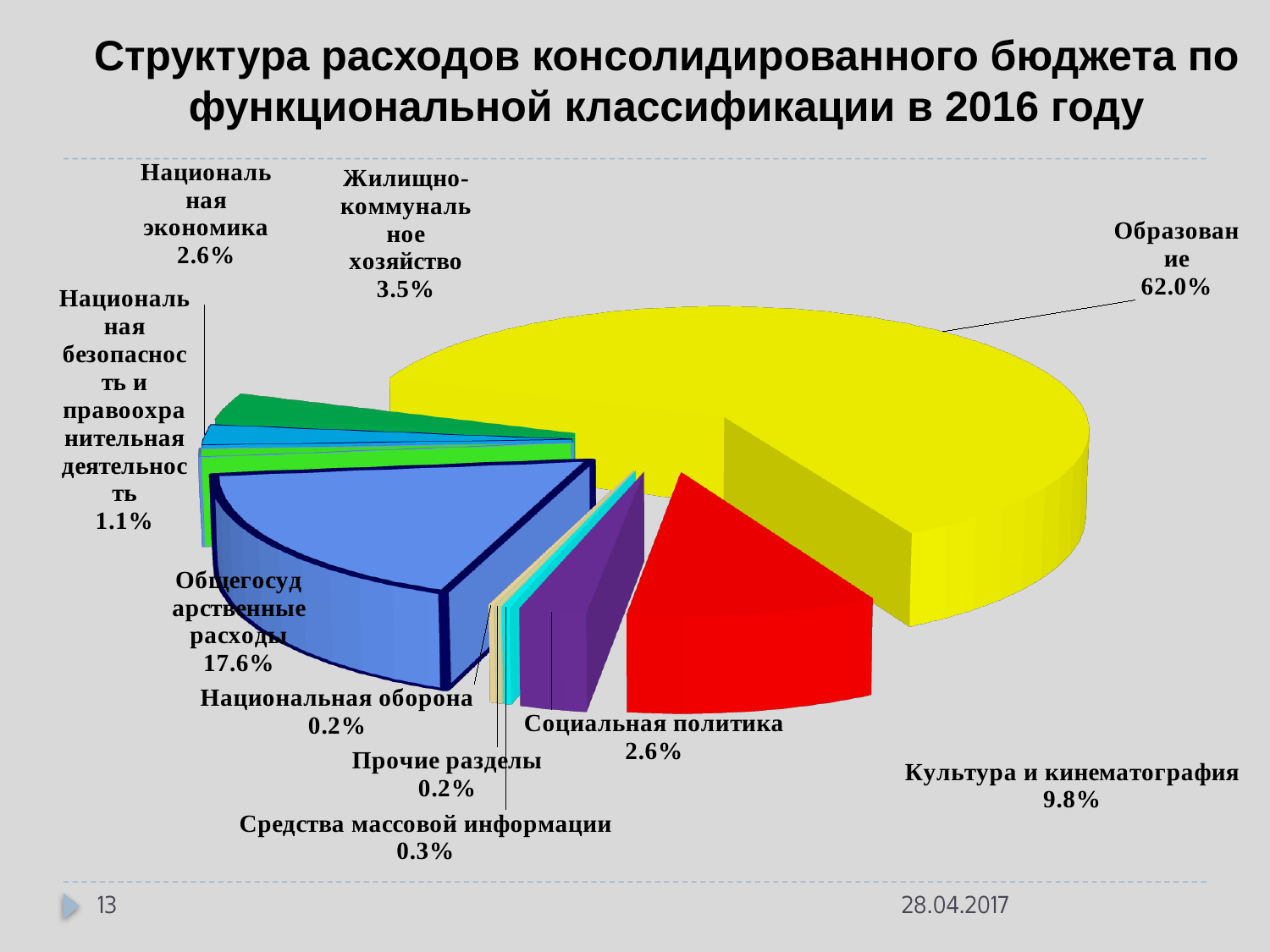

# Структура расходов консолидированного бюджета по функциональной классификации в 2016 году

[unsupported chart]

13
28.04.2017